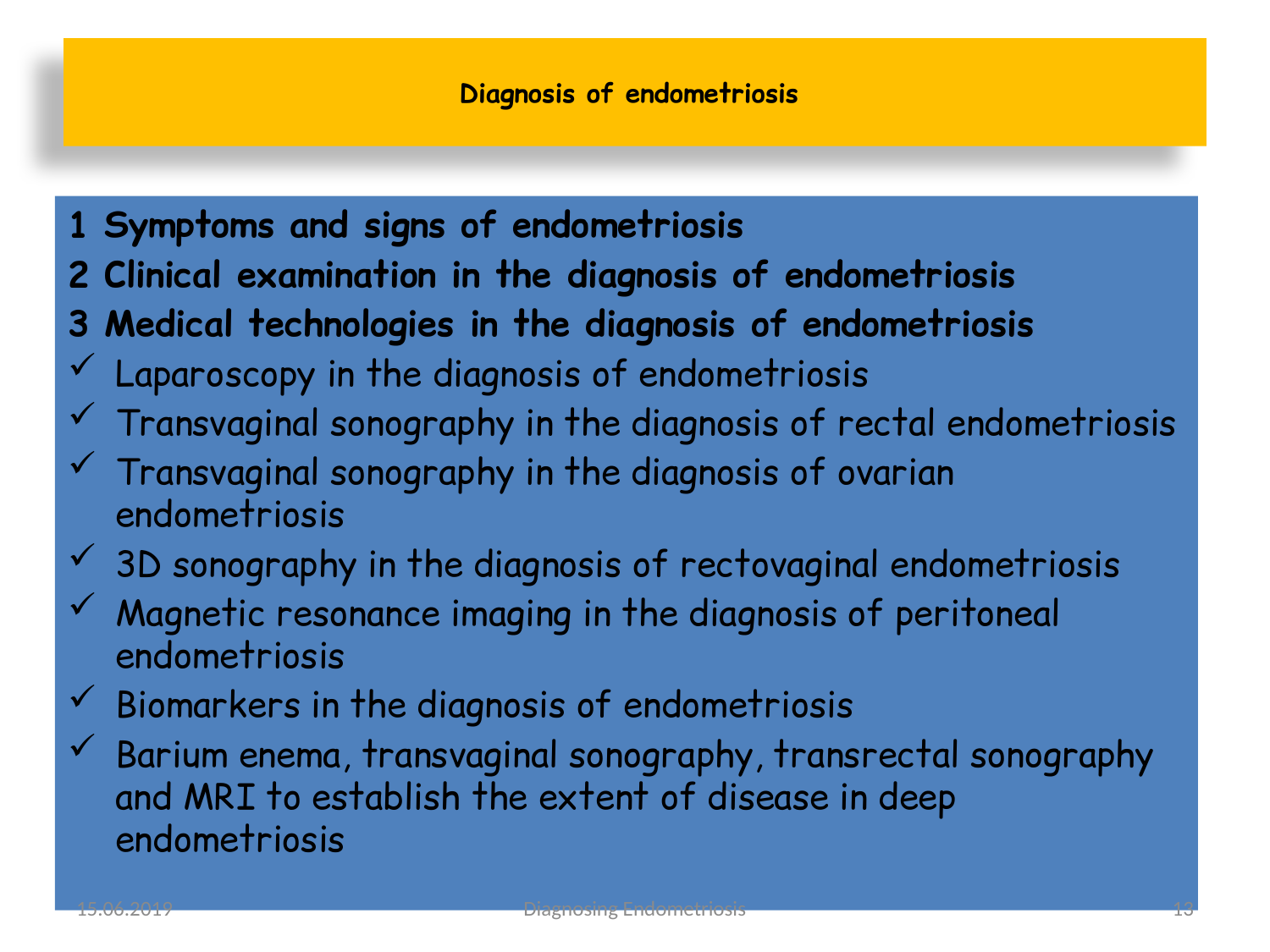

# Diagnosis of endometriosis
1 Symptoms and signs of endometriosis
2 Clinical examination in the diagnosis of endometriosis
3 Medical technologies in the diagnosis of endometriosis
Laparoscopy in the diagnosis of endometriosis
Transvaginal sonography in the diagnosis of rectal endometriosis
Transvaginal sonography in the diagnosis of ovarian endometriosis
3D sonography in the diagnosis of rectovaginal endometriosis
Magnetic resonance imaging in the diagnosis of peritoneal endometriosis
Biomarkers in the diagnosis of endometriosis
Barium enema, transvaginal sonography, transrectal sonography and MRI to establish the extent of disease in deep endometriosis
15.06.2019
Diagnosing Endometriosis
13